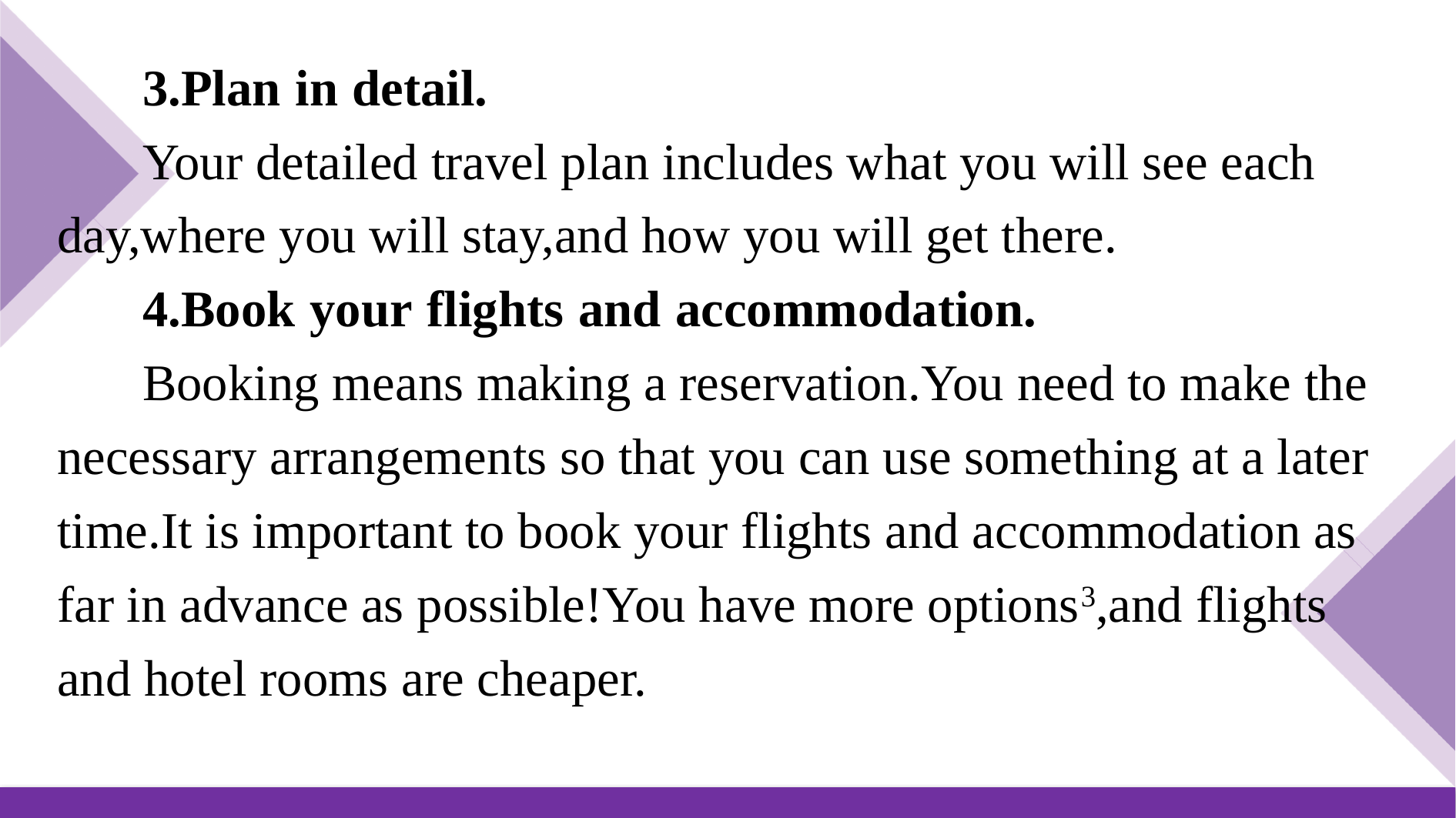

3.Plan in detail.
    Your detailed travel plan includes what you will see each day,where you will stay,and how you will get there.
    4.Book your flights and accommodation.
    Booking means making a reservation.You need to make the necessary arrangements so that you can use something at a later time.It is important to book your flights and accommodation as far in advance as possible!You have more options3,and flights and hotel rooms are cheaper.